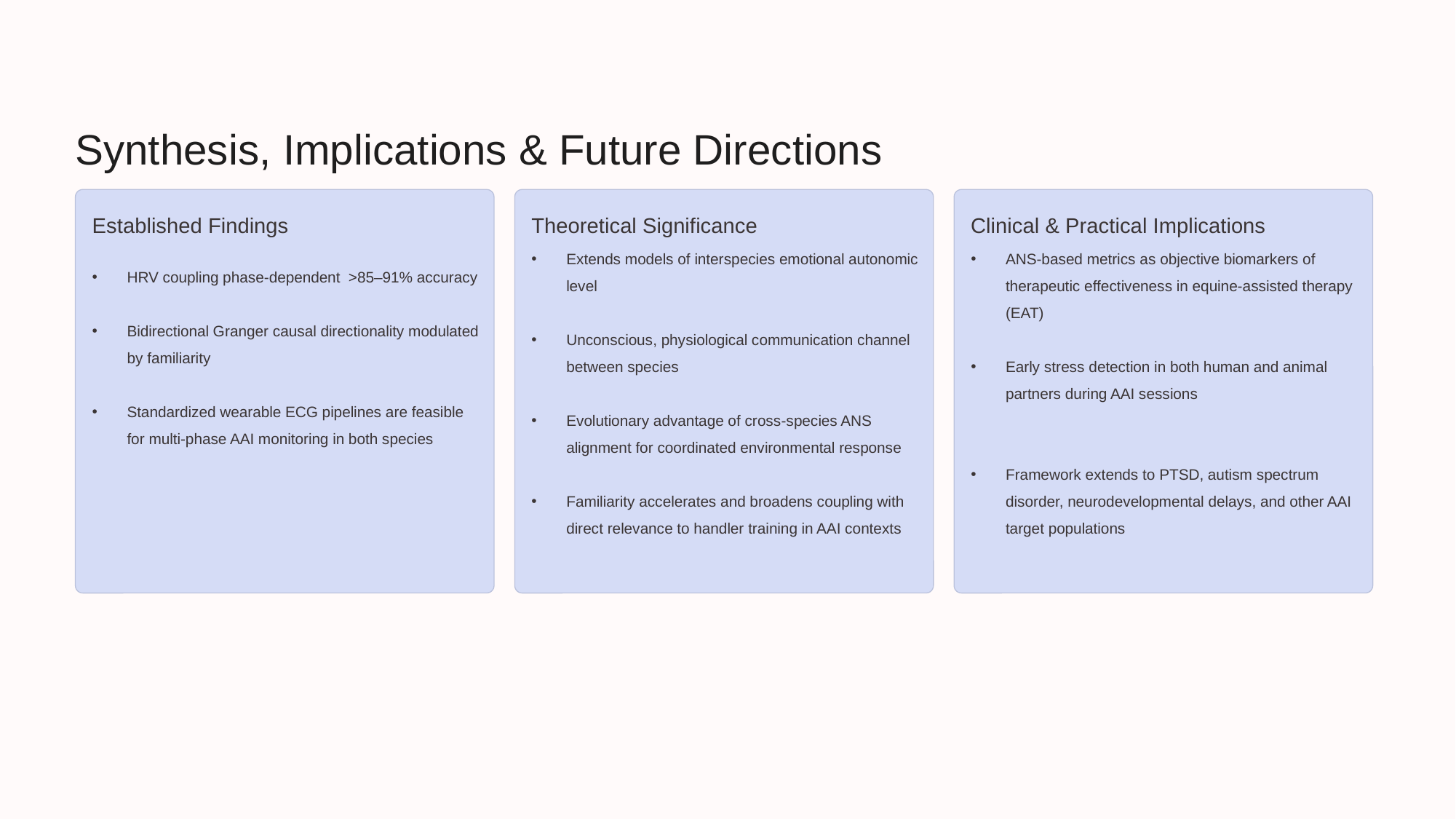

Synthesis, Implications & Future Directions

Established Findings
Theoretical Significance
Clinical & Practical Implications

HRV coupling phase-dependent  >85–91% accuracy

Bidirectional Granger causal directionality modulated by familiarity

Standardized wearable ECG pipelines are feasible for multi-phase AAI monitoring in both species
Extends models of interspecies emotional autonomic level

Unconscious, physiological communication channel between species

Evolutionary advantage of cross-species ANS alignment for coordinated environmental response

Familiarity accelerates and broadens coupling with direct relevance to handler training in AAI contexts
ANS-based metrics as objective biomarkers of therapeutic effectiveness in equine-assisted therapy (EAT)

Early stress detection in both human and animal partners during AAI sessions

Framework extends to PTSD, autism spectrum disorder, neurodevelopmental delays, and other AAI target populations